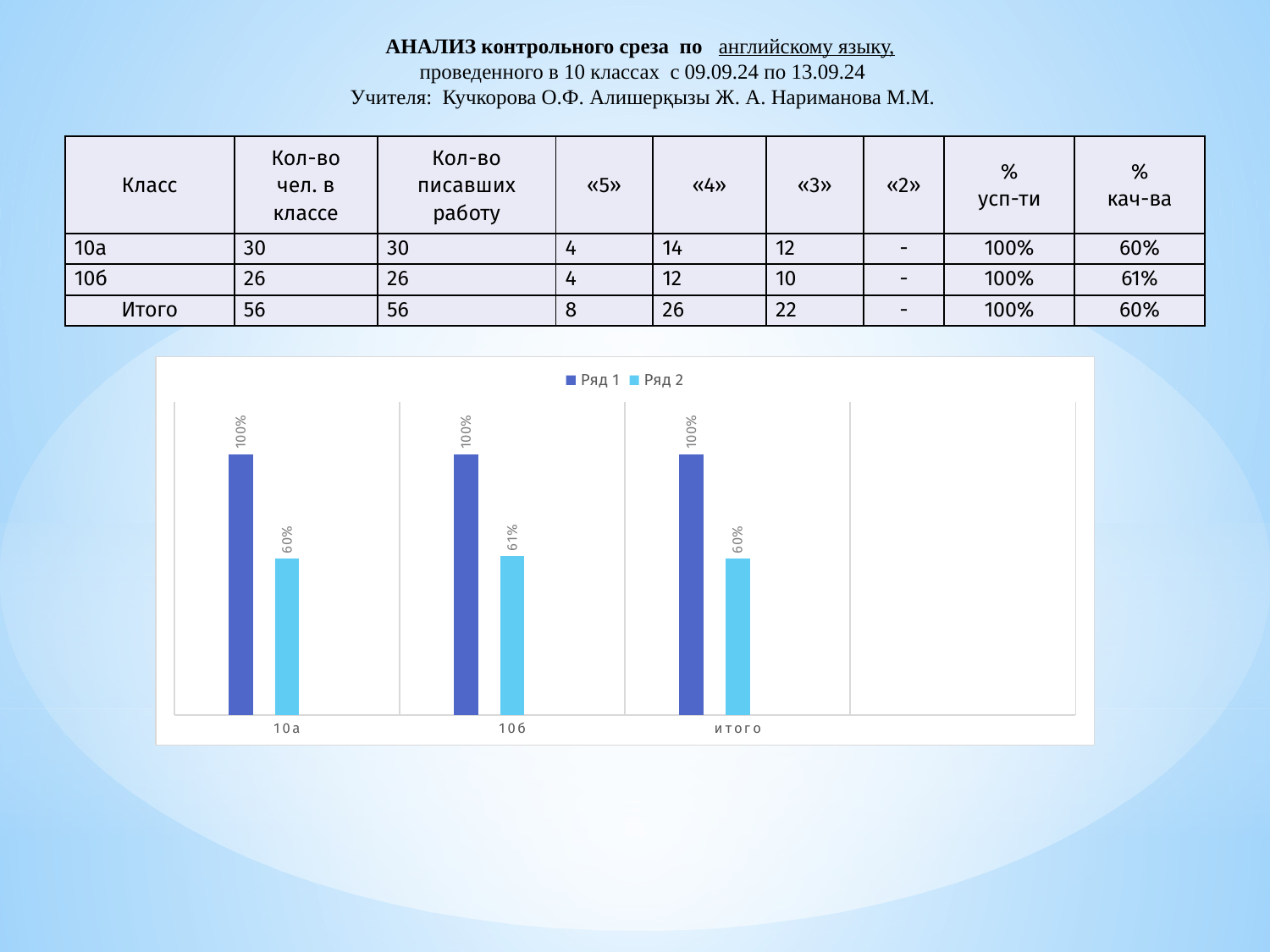

АНАЛИЗ контрольного среза  по   английскому языку,
 проведенного в 10 классах  с 09.09.24 по 13.09.24
 Учителя:  Кучкорова О.Ф. Алишерқызы Ж. А. Нариманова М.М.
| Класс | Кол-во чел. в классе | Кол-во писавших работу | «5» | «4» | «3» | «2» | % усп-ти | % кач-ва |
| --- | --- | --- | --- | --- | --- | --- | --- | --- |
| 10а | 30 | 30 | 4 | 14 | 12 | - | 100% | 60% |
| 10б | 26 | 26 | 4 | 12 | 10 | - | 100% | 61% |
| Итого | 56 | 56 | 8 | 26 | 22 | - | 100% | 60% |

### Chart

| Category | Ряд 1 | Ряд 2 | Столбец1 |
|---|---|---|---|
| 10а | 1.0 | 0.6000000000000001 | None |
| 10б | 1.0 | 0.6100000000000001 | None |
| итого | 1.0 | 0.6000000000000001 | None |